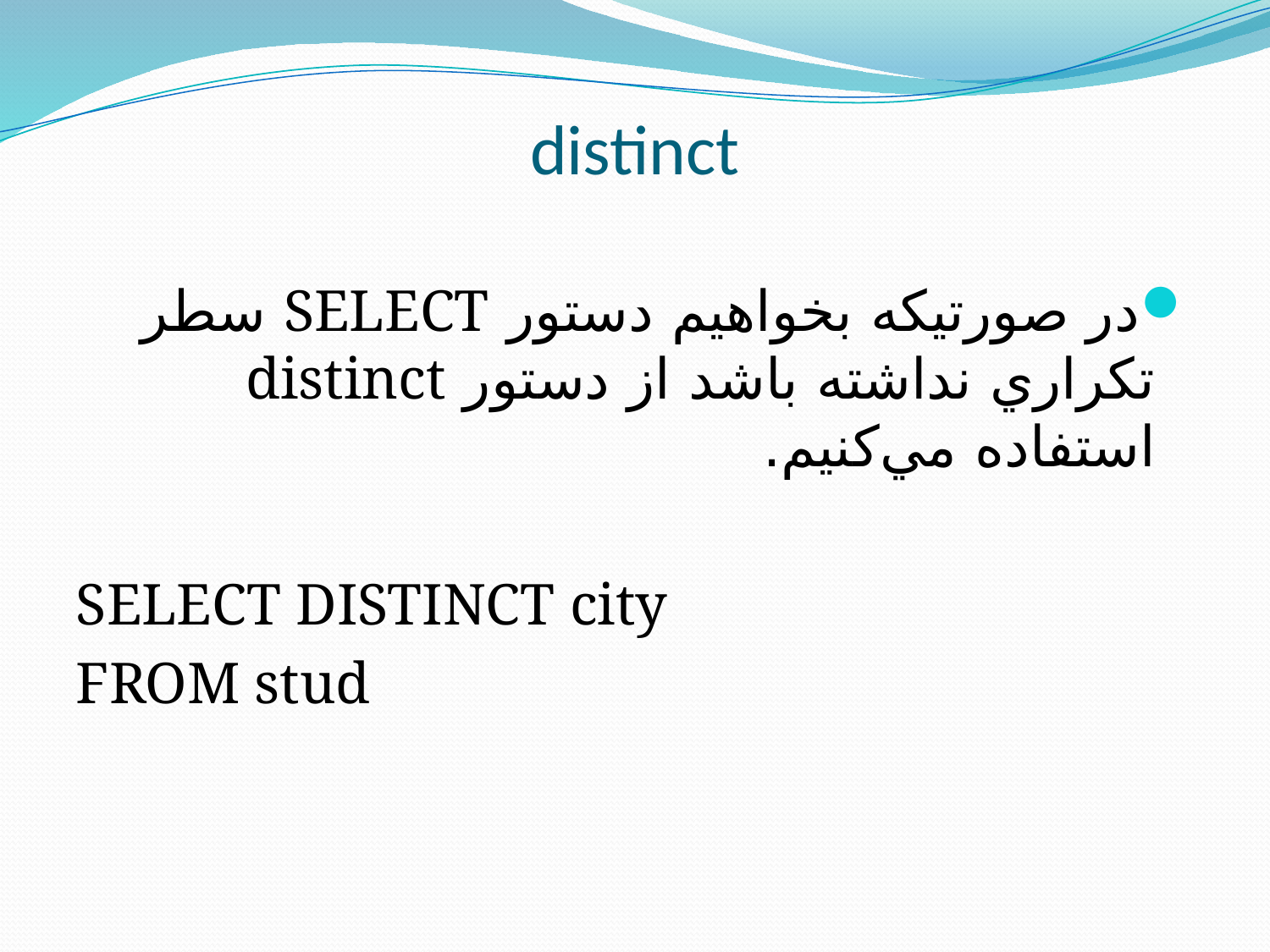

# distinct
در صورتيکه بخواهيم دستور SELECT سطر تکراري نداشته باشد از دستور distinct استفاده مي‌کنيم.

SELECT DISTINCT city
FROM stud